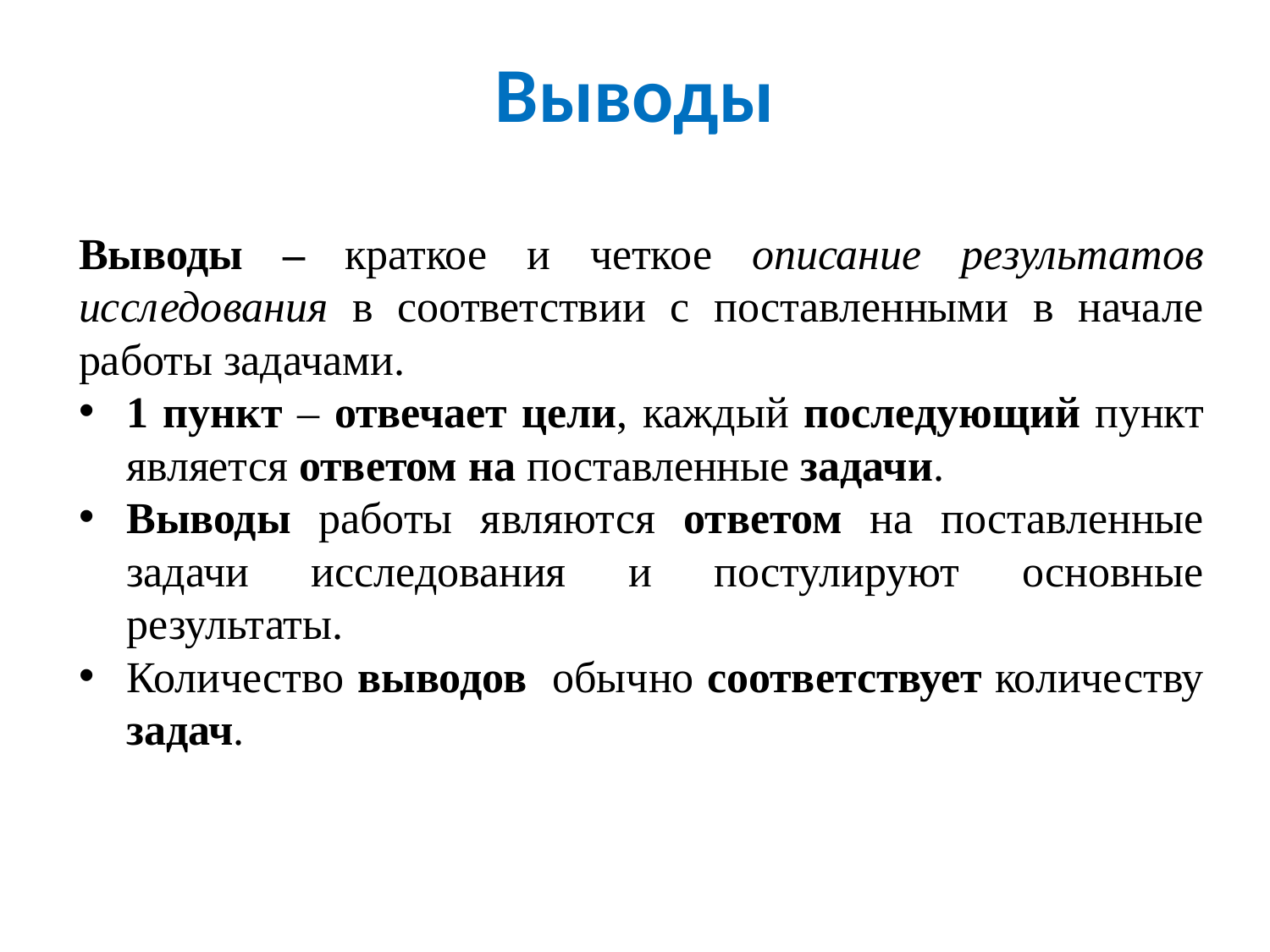

Выводы
Выводы – краткое и четкое описание результатов исследования в соответствии с поставленными в начале работы задачами.
1 пункт – отвечает цели, каждый последующий пункт является ответом на поставленные задачи.
Выводы работы являются ответом на поставленные задачи исследования и постулируют основные результаты.
Количество выводов  обычно соответствует количеству задач.